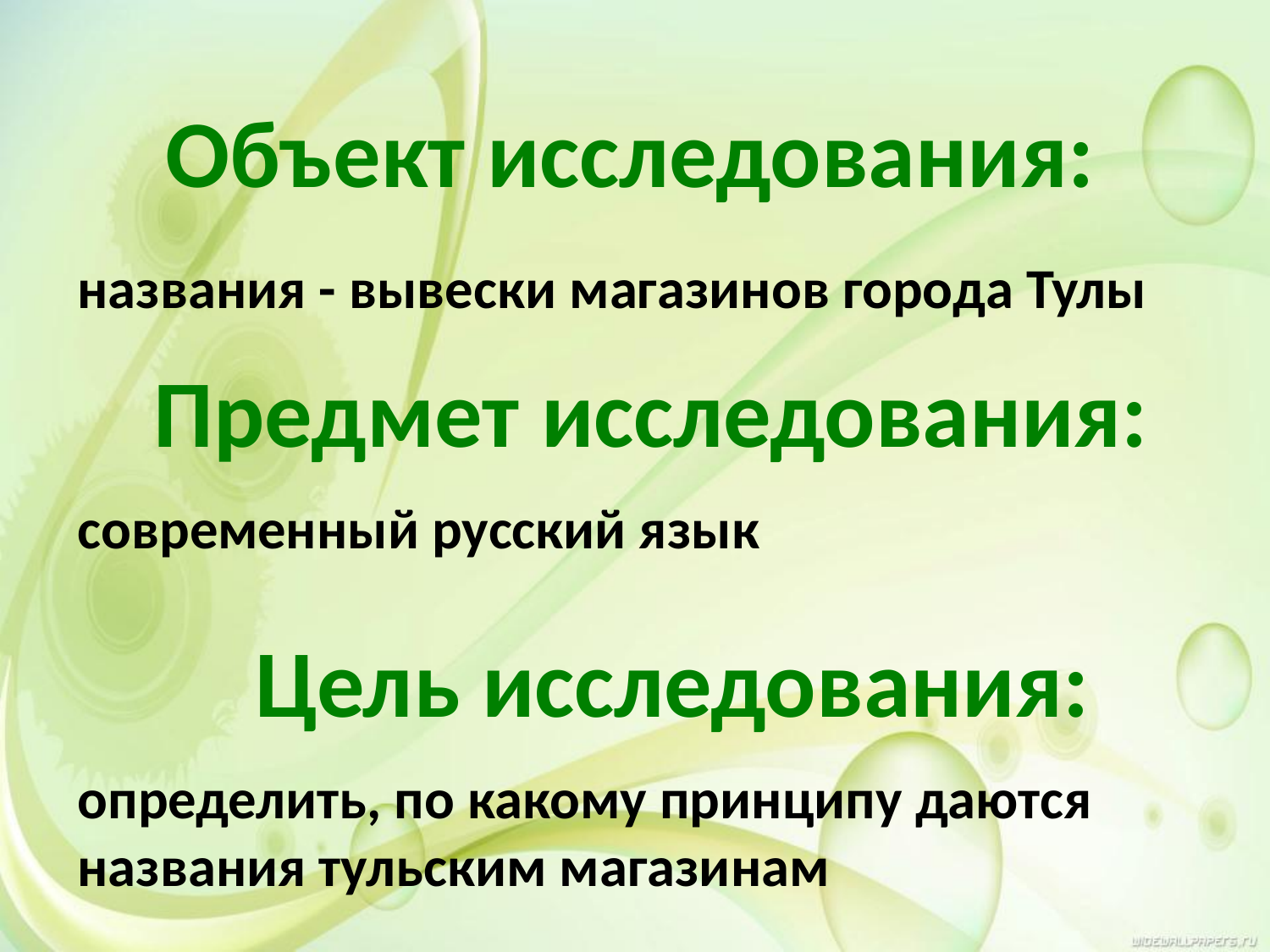

Объект исследования:
названия - вывески магазинов города Тулы
Предмет исследования:
современный русский язык
Цель исследования:
определить, по какому принципу даются названия тульским магазинам